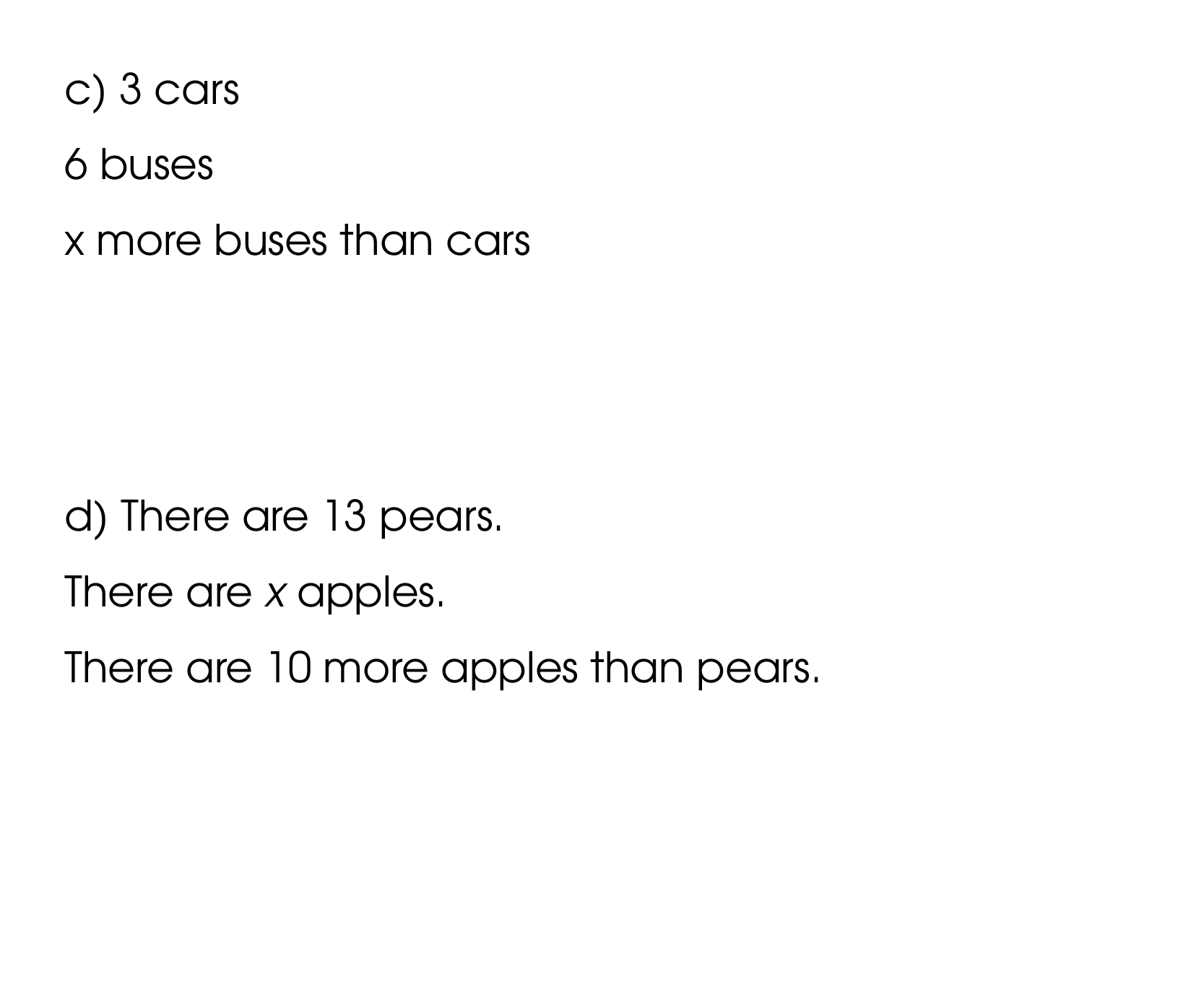

c) 3 cars
6 buses
x more buses than cars
d) There are 13 pears.
There are x apples.
There are 10 more apples than pears.